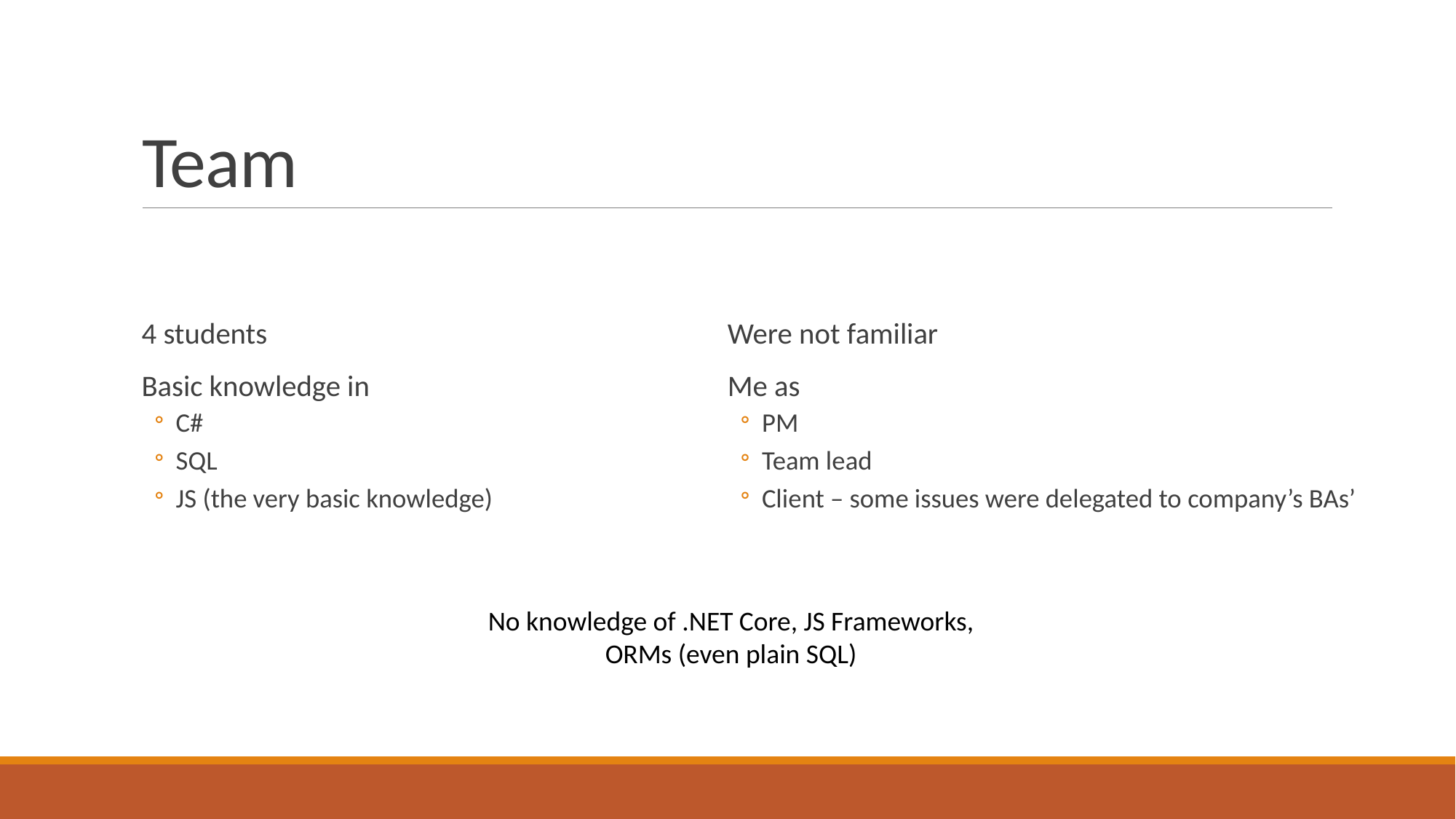

# Team
4 students
Basic knowledge in
C#
SQL
JS (the very basic knowledge)
Were not familiar
Me as
PM
Team lead
Client – some issues were delegated to company’s BAs’
No knowledge of .NET Core, JS Frameworks, ORMs (even plain SQL)